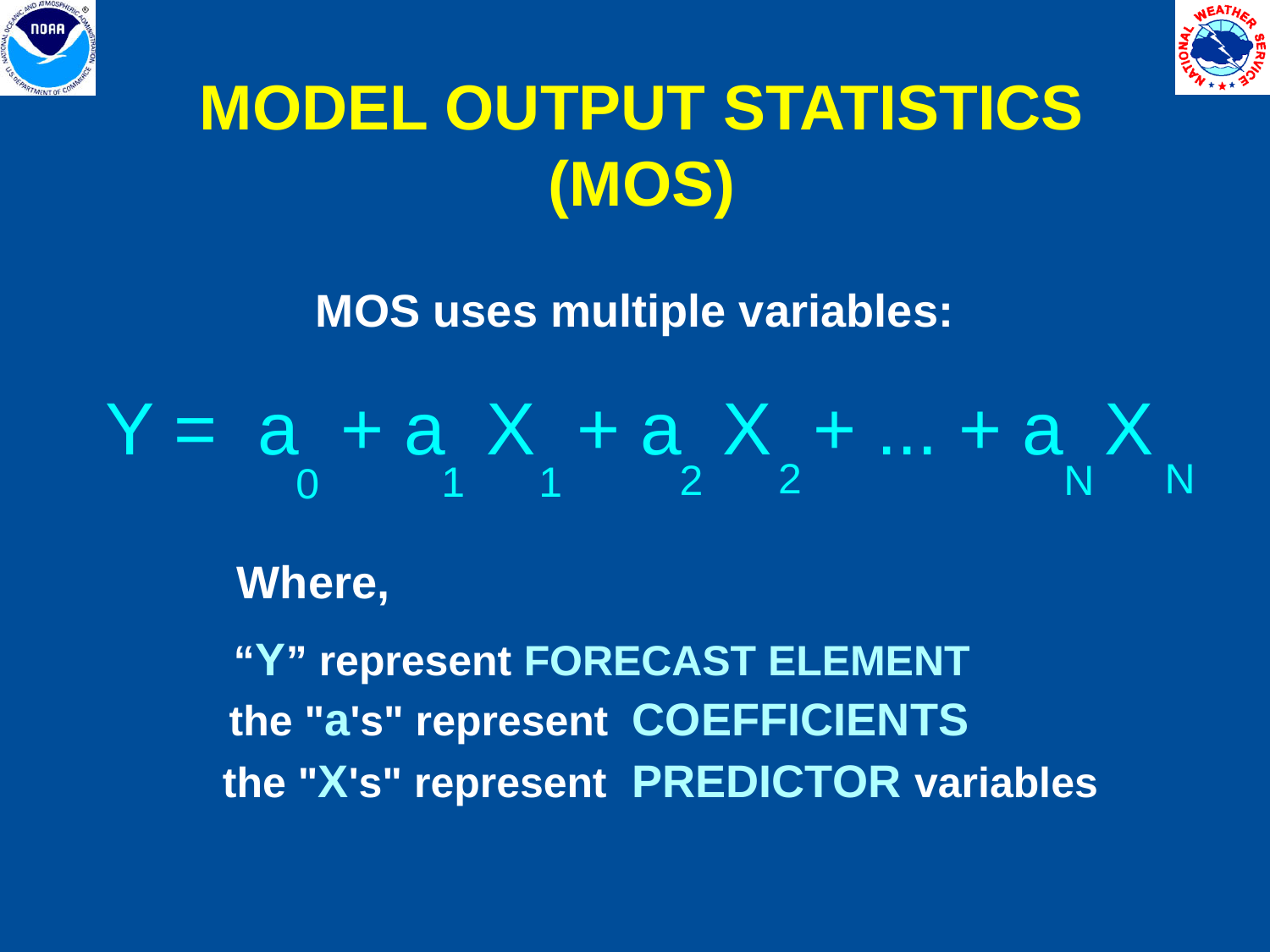

MODEL OUTPUT STATISTICS (MOS)
MOS uses multiple variables:
Y =  a  + a  X  + a  X  + ... + a  X
2
N
2
N
1
1
0
    Where,

              “Y” represent FORECAST ELEMENT
              the "a's" represent  COEFFICIENTS
              the "X's" represent  PREDICTOR variables